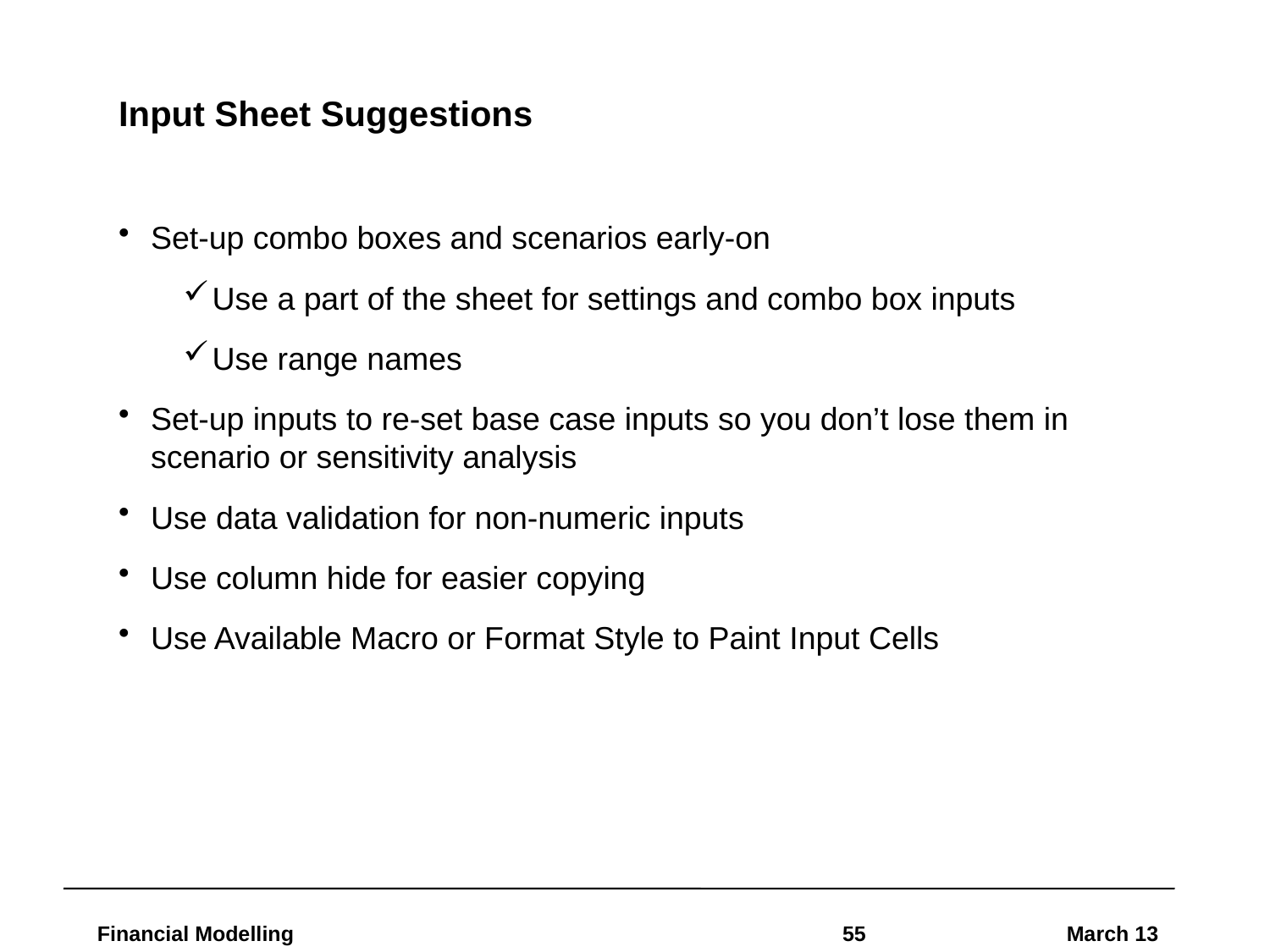

# Input Sheet Suggestions
Set-up combo boxes and scenarios early-on
Use a part of the sheet for settings and combo box inputs
Use range names
Set-up inputs to re-set base case inputs so you don’t lose them in scenario or sensitivity analysis
Use data validation for non-numeric inputs
Use column hide for easier copying
Use Available Macro or Format Style to Paint Input Cells